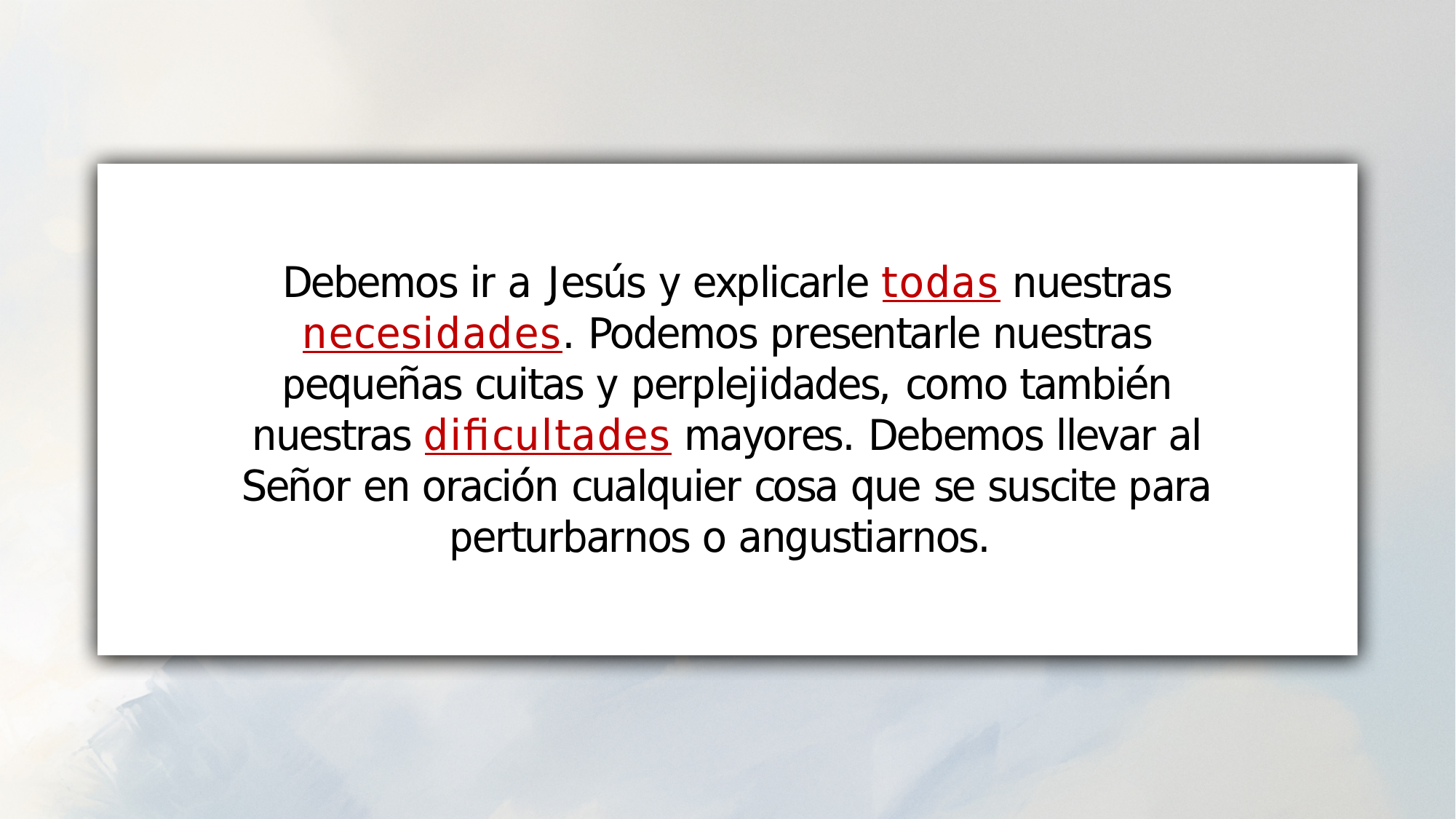

Debemos ir a Jesús y explicarle todas nuestras necesidades. Podemos presentarle nuestras pequeñas cuitas y perplejidades, como también nuestras dificultades mayores. Debemos llevar al Señor en oración cualquier cosa que se suscite para perturbarnos o angustiarnos.